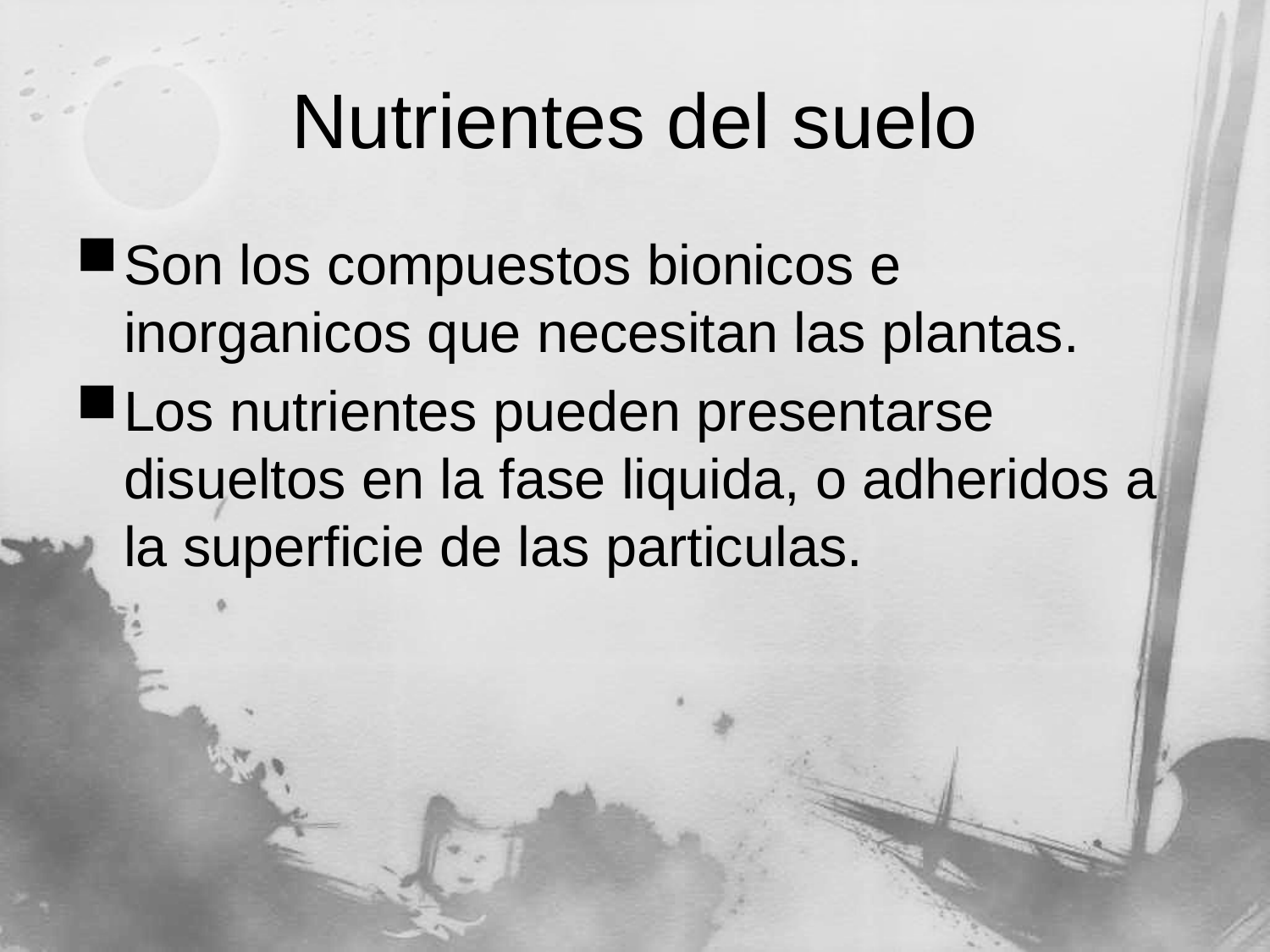

# Nutrientes del suelo
Son los compuestos bionicos e inorganicos que necesitan las plantas.
Los nutrientes pueden presentarse disueltos en la fase liquida, o adheridos a la superficie de las particulas.